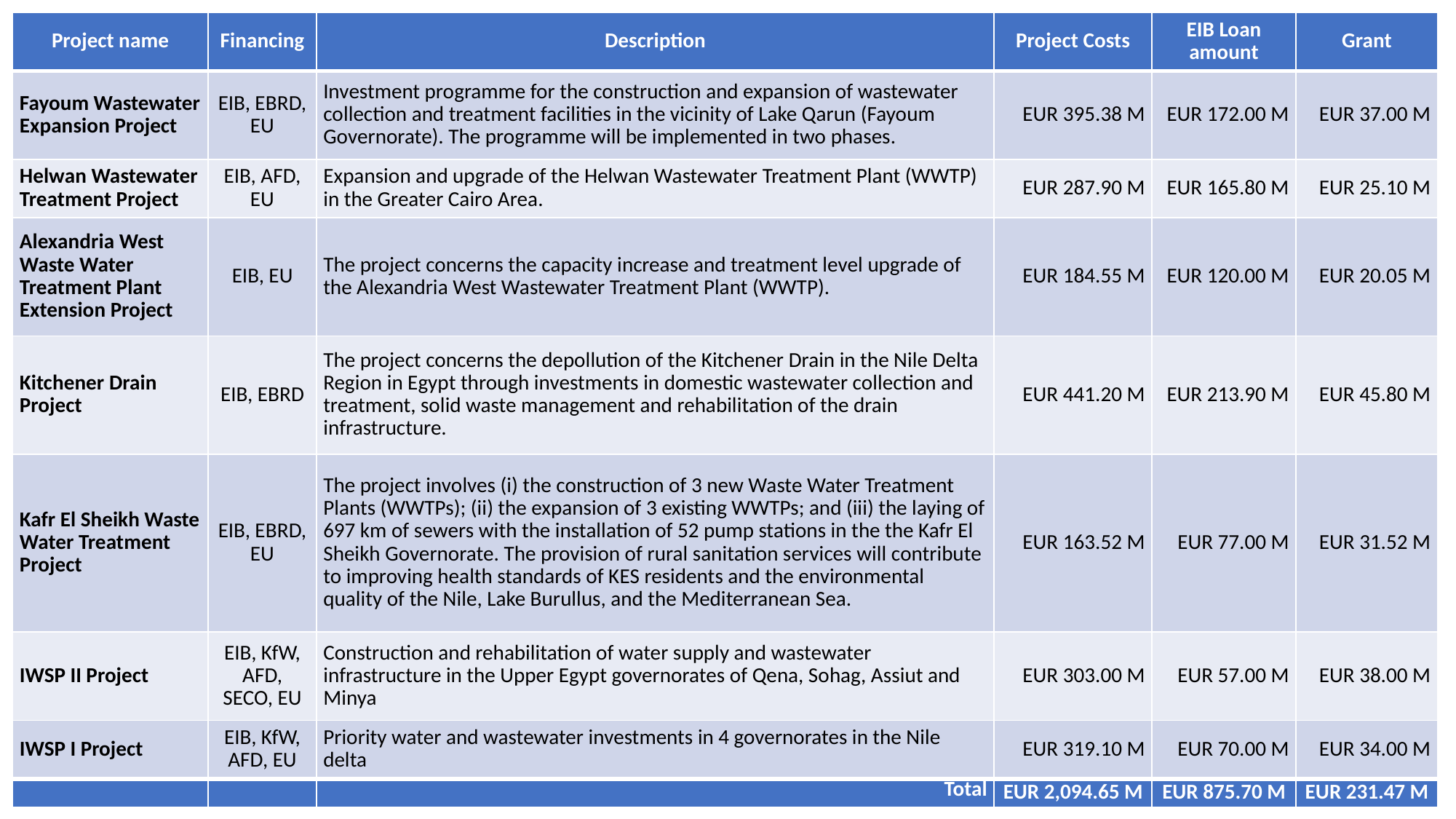

| Project name | Financing | Description | Project Costs | EIB Loan amount | Grant |
| --- | --- | --- | --- | --- | --- |
| Fayoum Wastewater Expansion Project | EIB, EBRD, EU | Investment programme for the construction and expansion of wastewater collection and treatment facilities in the vicinity of Lake Qarun (Fayoum Governorate). The programme will be implemented in two phases. | EUR 395.38 M | EUR 172.00 M | EUR 37.00 M |
| Helwan Wastewater Treatment Project | EIB, AFD, EU | Expansion and upgrade of the Helwan Wastewater Treatment Plant (WWTP) in the Greater Cairo Area. | EUR 287.90 M | EUR 165.80 M | EUR 25.10 M |
| Alexandria West Waste Water Treatment Plant Extension Project | EIB, EU | The project concerns the capacity increase and treatment level upgrade of the Alexandria West Wastewater Treatment Plant (WWTP). | EUR 184.55 M | EUR 120.00 M | EUR 20.05 M |
| Kitchener Drain Project | EIB, EBRD | The project concerns the depollution of the Kitchener Drain in the Nile Delta Region in Egypt through investments in domestic wastewater collection and treatment, solid waste management and rehabilitation of the drain infrastructure. | EUR 441.20 M | EUR 213.90 M | EUR 45.80 M |
| Kafr El Sheikh Waste Water Treatment Project | EIB, EBRD, EU | The project involves (i) the construction of 3 new Waste Water Treatment Plants (WWTPs); (ii) the expansion of 3 existing WWTPs; and (iii) the laying of 697 km of sewers with the installation of 52 pump stations in the the Kafr El Sheikh Governorate. The provision of rural sanitation services will contribute to improving health standards of KES residents and the environmental quality of the Nile, Lake Burullus, and the Mediterranean Sea. | EUR 163.52 M | EUR 77.00 M | EUR 31.52 M |
| IWSP II Project | EIB, KfW, AFD, SECO, EU | Construction and rehabilitation of water supply and wastewater infrastructure in the Upper Egypt governorates of Qena, Sohag, Assiut and Minya | EUR 303.00 M | EUR 57.00 M | EUR 38.00 M |
| IWSP I Project | EIB, KfW, AFD, EU | Priority water and wastewater investments in 4 governorates in the Nile delta | EUR 319.10 M | EUR 70.00 M | EUR 34.00 M |
|  |  | Total | EUR 2,094.65 M | EUR 875.70 M | EUR 231.47 M |